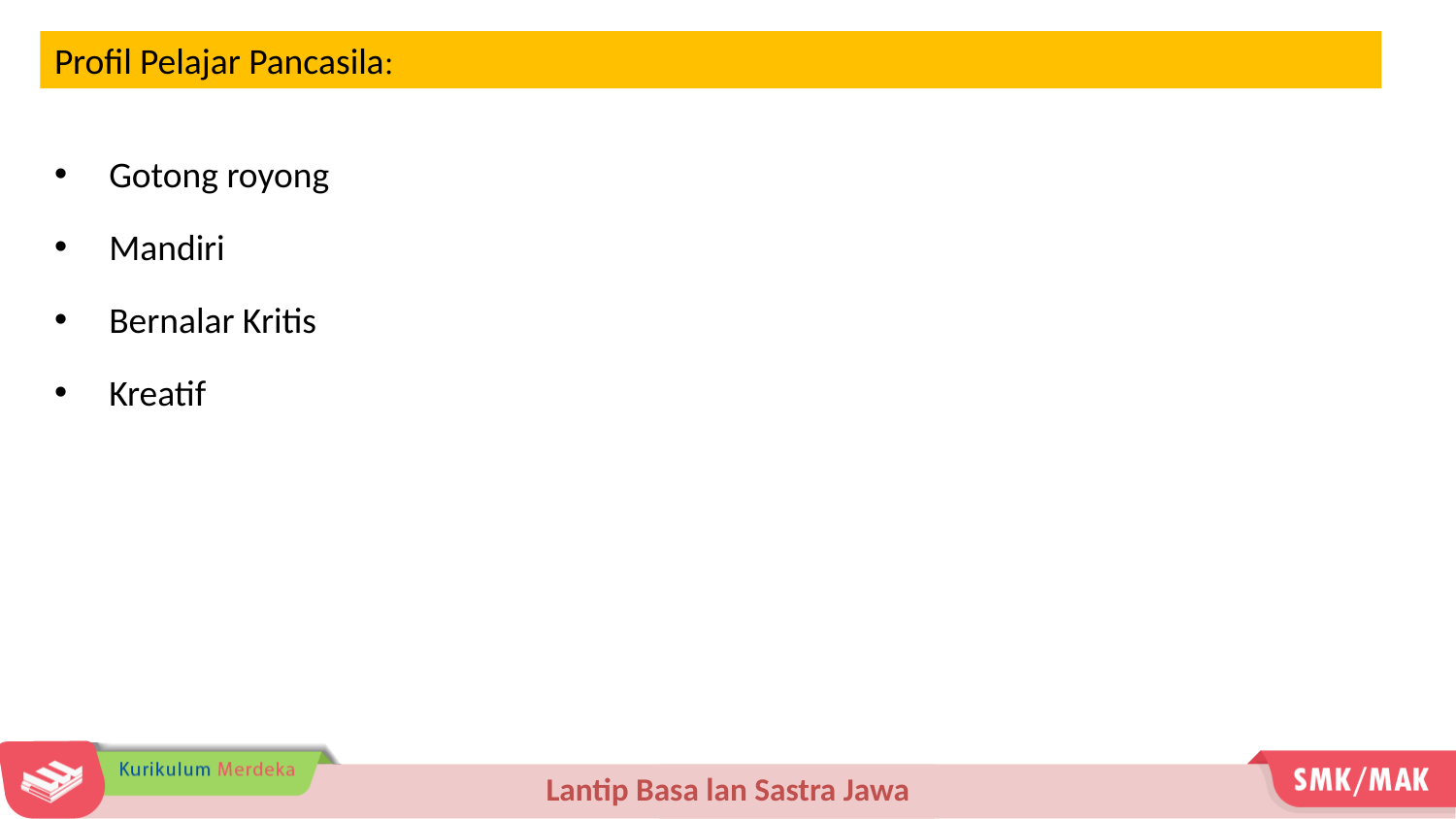

Profil Pelajar Pancasila:
Gotong royong
Mandiri
Bernalar Kritis
Kreatif